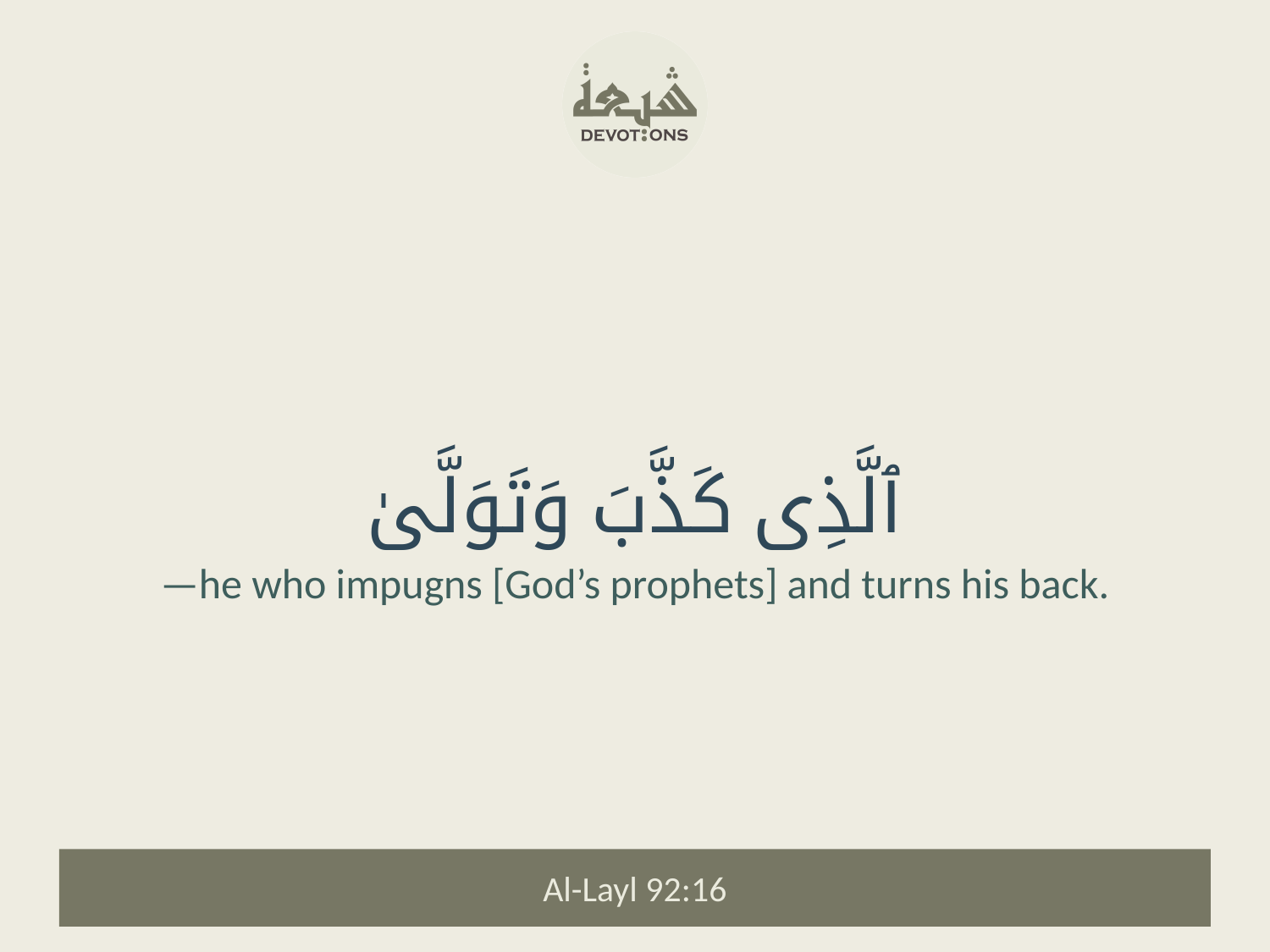

ٱلَّذِى كَذَّبَ وَتَوَلَّىٰ
—he who impugns [God’s prophets] and turns his back.
Al-Layl 92:16